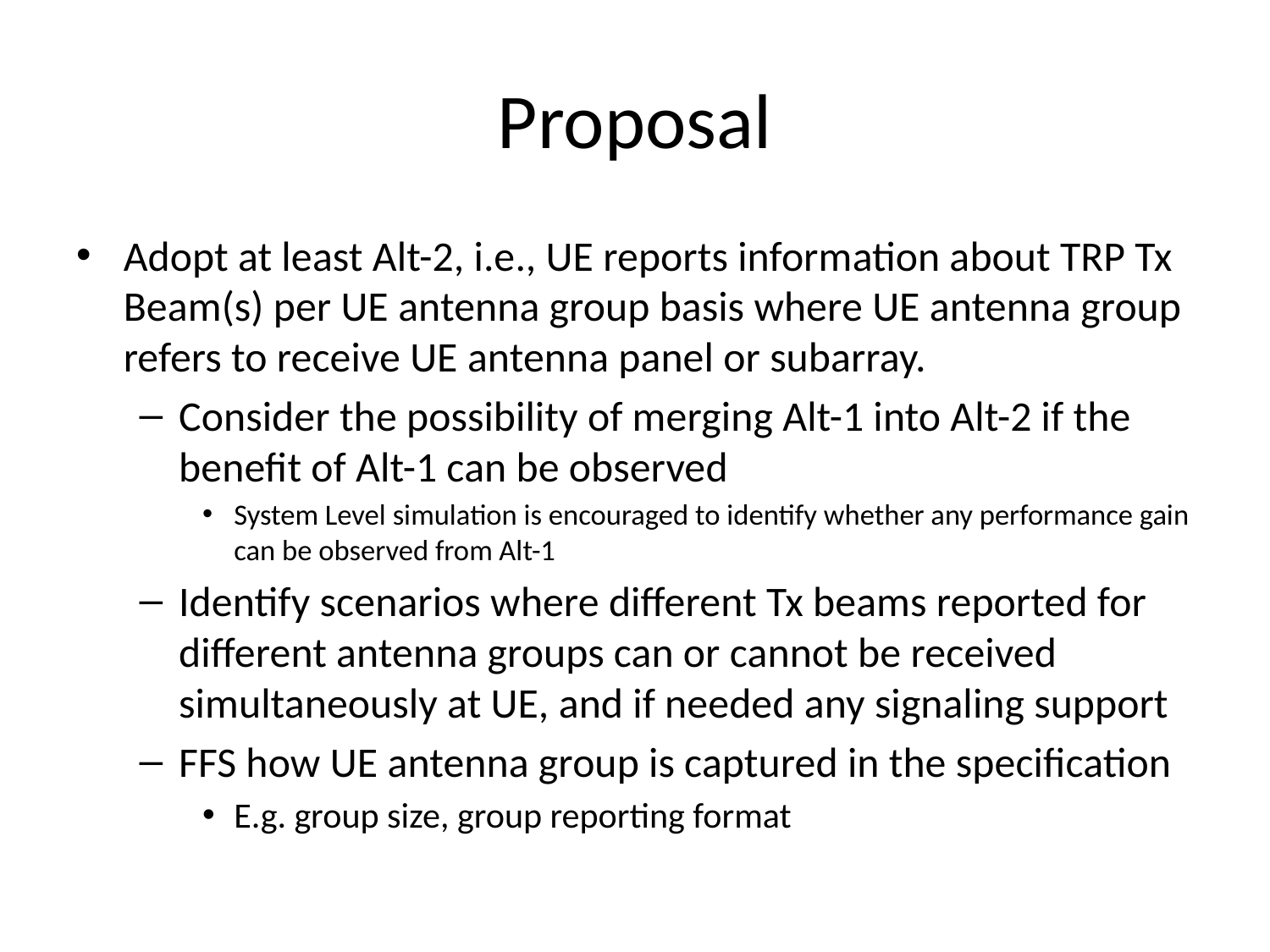

# Proposal
Adopt at least Alt-2, i.e., UE reports information about TRP Tx Beam(s) per UE antenna group basis where UE antenna group refers to receive UE antenna panel or subarray.
Consider the possibility of merging Alt-1 into Alt-2 if the benefit of Alt-1 can be observed
System Level simulation is encouraged to identify whether any performance gain can be observed from Alt-1
Identify scenarios where different Tx beams reported for different antenna groups can or cannot be received simultaneously at UE, and if needed any signaling support
FFS how UE antenna group is captured in the specification
E.g. group size, group reporting format